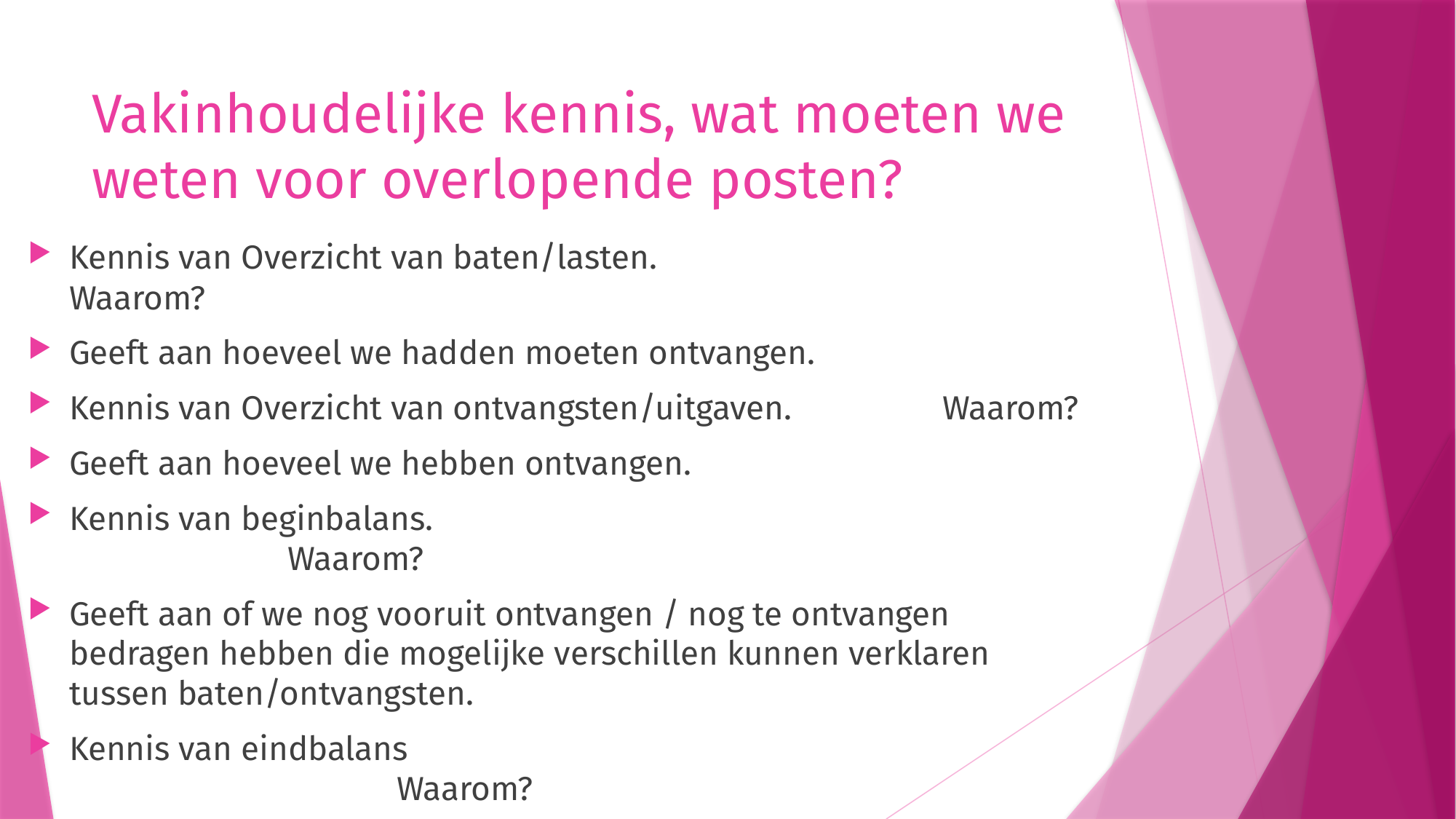

# Vakinhoudelijke kennis, wat moeten we weten voor overlopende posten?
Kennis van Overzicht van baten/lasten.				Waarom?
Geeft aan hoeveel we hadden moeten ontvangen.
Kennis van Overzicht van ontvangsten/uitgaven.		Waarom?
Geeft aan hoeveel we hebben ontvangen.
Kennis van beginbalans.								Waarom?
Geeft aan of we nog vooruit ontvangen / nog te ontvangen bedragen hebben die mogelijke verschillen kunnen verklaren tussen baten/ontvangsten.
Kennis van eindbalans									Waarom?
Als er een verschil is tussen baten/ontvangsten, die niet verklaard kan worden door de begin balans, ontstaan er overlopende posten.